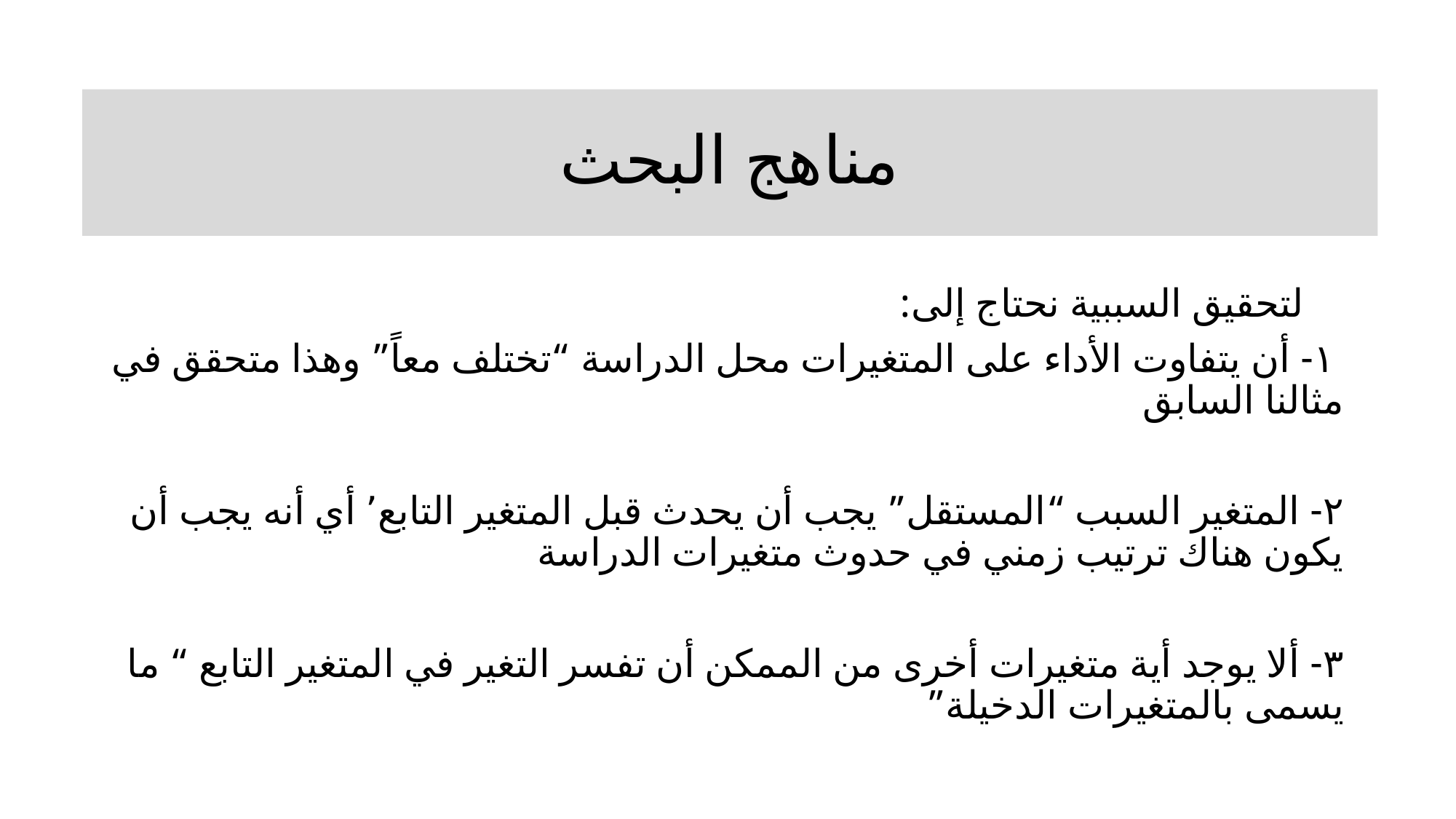

# مناهج البحث

    لتحقيق السببية نحتاج إلى:
 ١- أن يتفاوت الأداء على المتغيرات محل الدراسة “تختلف معاً” وهذا متحقق في مثالنا السابق

٢- المتغير السبب “المستقل” يجب أن يحدث قبل المتغير التابع٬ أي أنه يجب أن يكون هناك ترتيب زمني في حدوث متغيرات الدراسة

٣- ألا يوجد أية متغيرات أخرى من الممكن أن تفسر التغير في المتغير التابع “ ما يسمى بالمتغيرات الدخيلة”